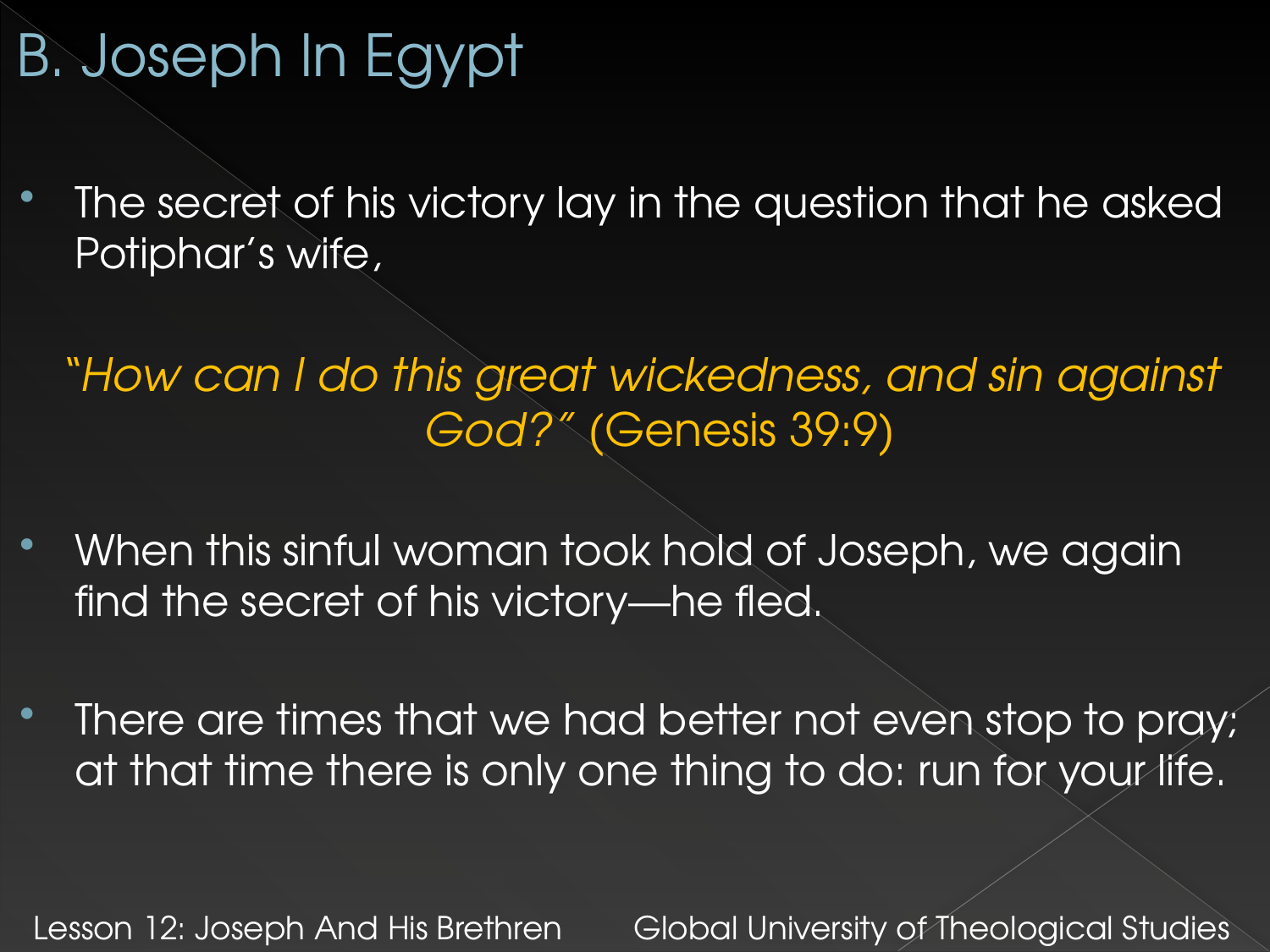

# B. Joseph In Egypt
The secret of his victory lay in the question that he asked Potiphar’s wife,

“How can I do this great wickedness, and sin against God?” (Genesis 39:9)

When this sinful woman took hold of Joseph, we again find the secret of his victory—he fled.

There are times that we had better not even stop to pray; at that time there is only one thing to do: run for your life.
Lesson 12: Joseph And His Brethren        Global University of Theological Studies